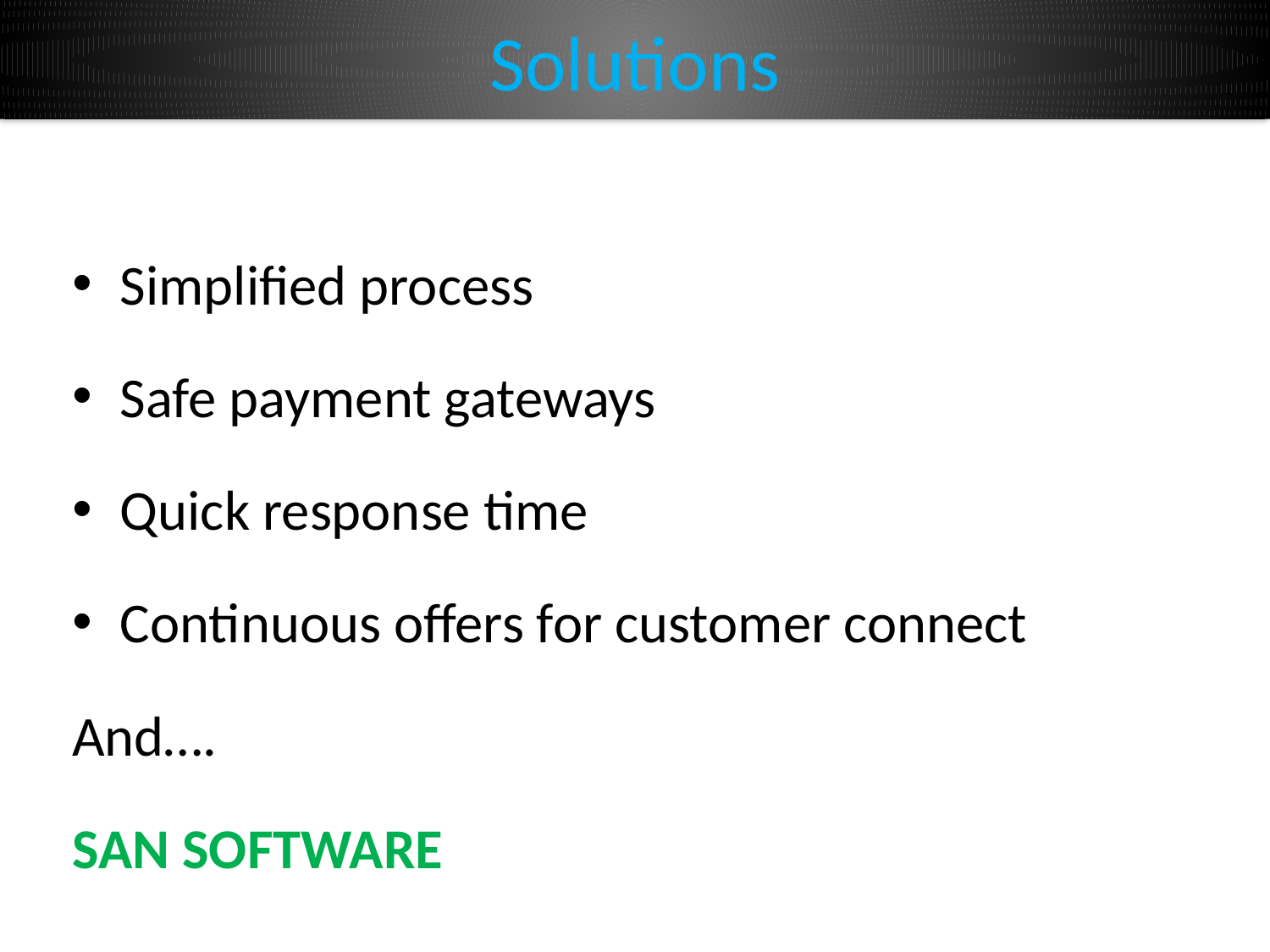

Solutions
Simplified process
Safe payment gateways
Quick response time
Continuous offers for customer connect
And….
SAN SOFTWARE